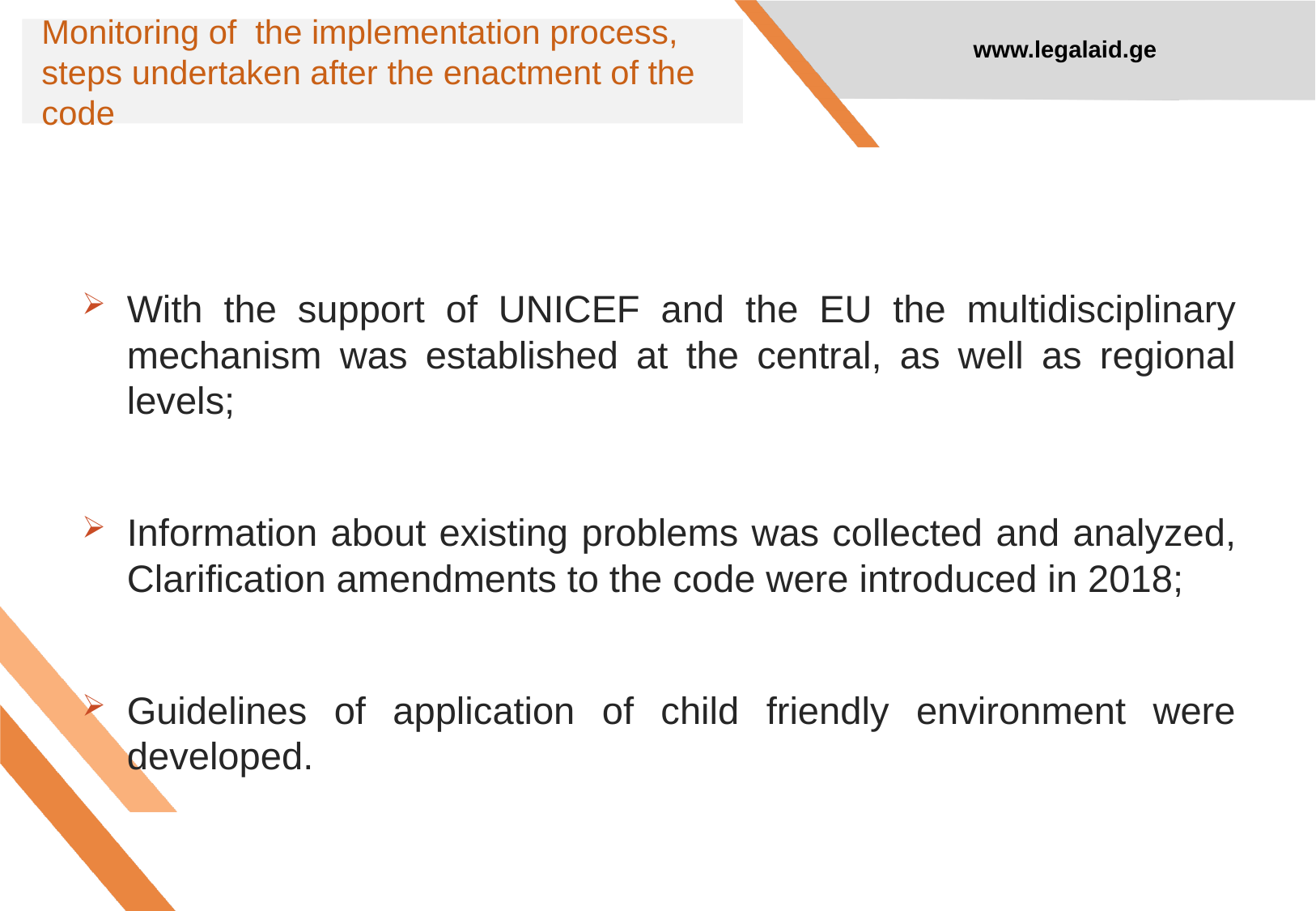

# Monitoring of  the implementation process, steps undertaken after the enactment of the code
www.legalaid.ge

With the support of UNICEF and the EU the multidisciplinary mechanism was established at the central, as well as regional levels;

Information about existing problems was collected and analyzed, Clarification amendments to the code were introduced in 2018;

Guidelines of application of child friendly environment were developed.